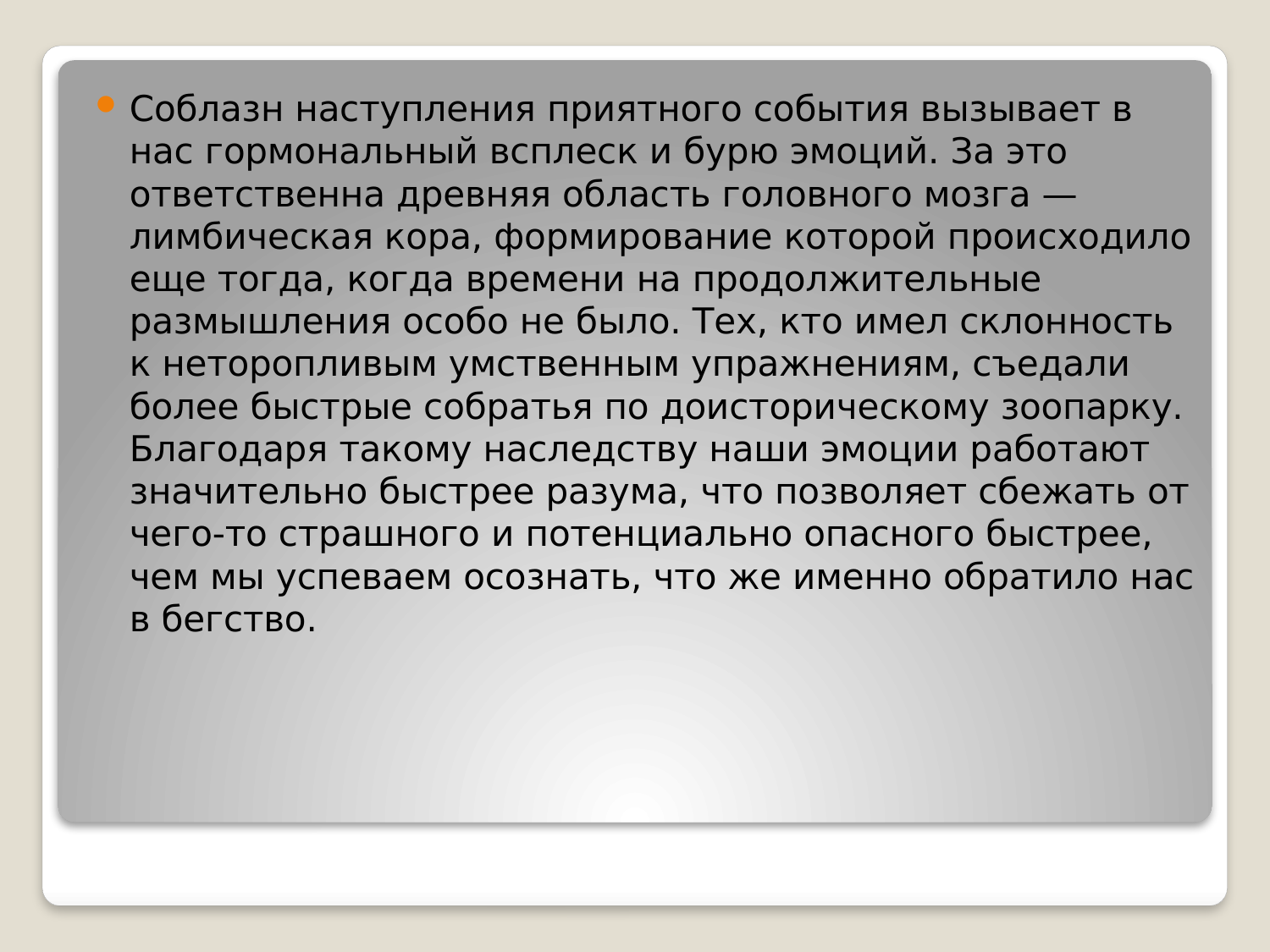

Соблазн наступления приятного события вызывает в нас гормональный всплеск и бурю эмоций. За это ответственна древняя область головного мозга — лимбическая кора, формирование которой происходило еще тогда, когда времени на продолжительные размышления особо не было. Тех, кто имел склонность к неторопливым умственным упражнениям, съедали более быстрые собратья по доисторическому зоопарку. Благодаря такому наследству наши эмоции работают значительно быстрее разума, что позволяет сбежать от чего-то страшного и потенциально опасного быстрее, чем мы успеваем осознать, что же именно обратило нас в бегство.
#